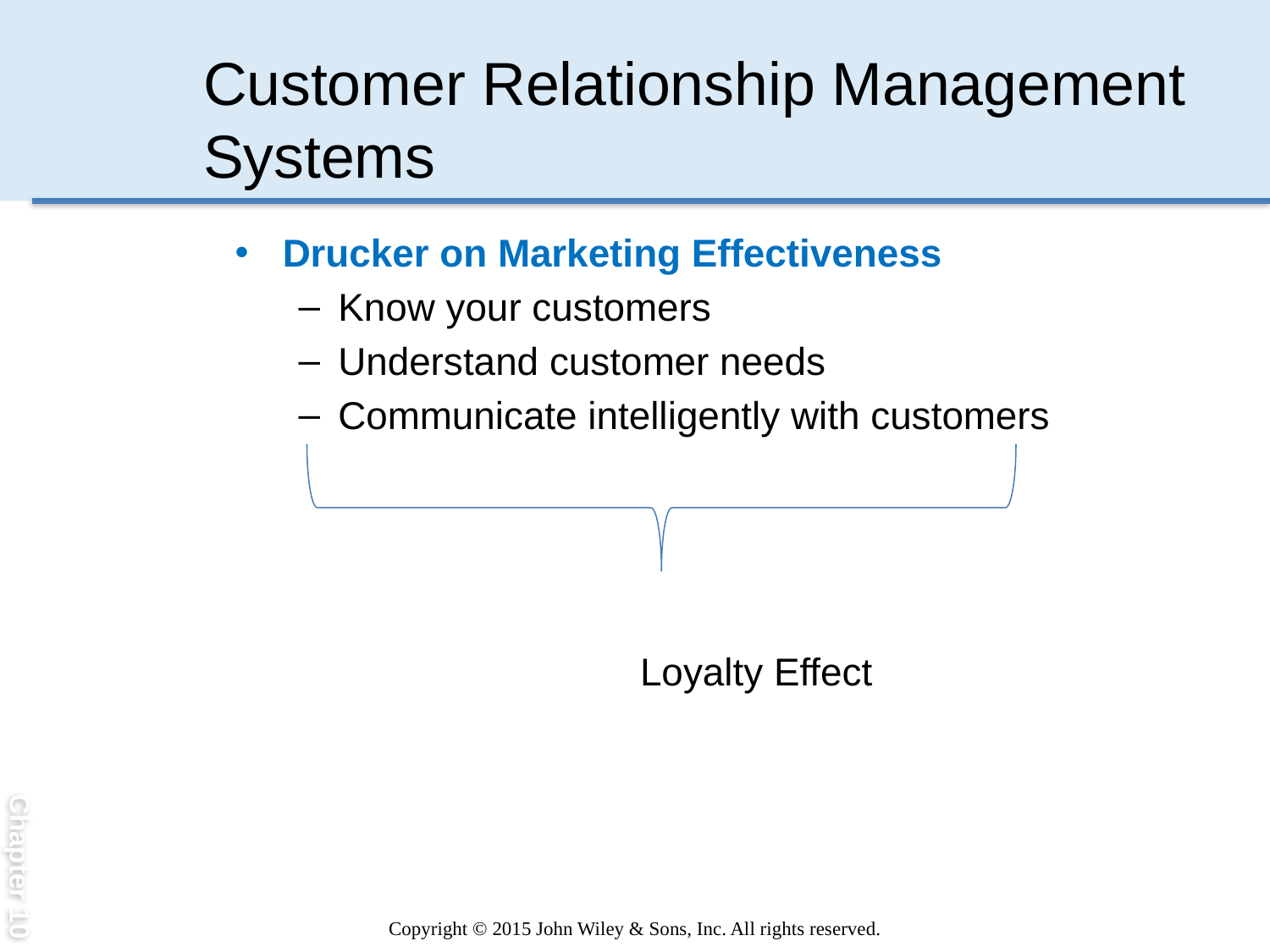

Chapter 10
# Customer Relationship Management Systems

Drucker on Marketing Effectiveness
Know your customers
Understand customer needs
Communicate intelligently with customers

		         Loyalty Effect